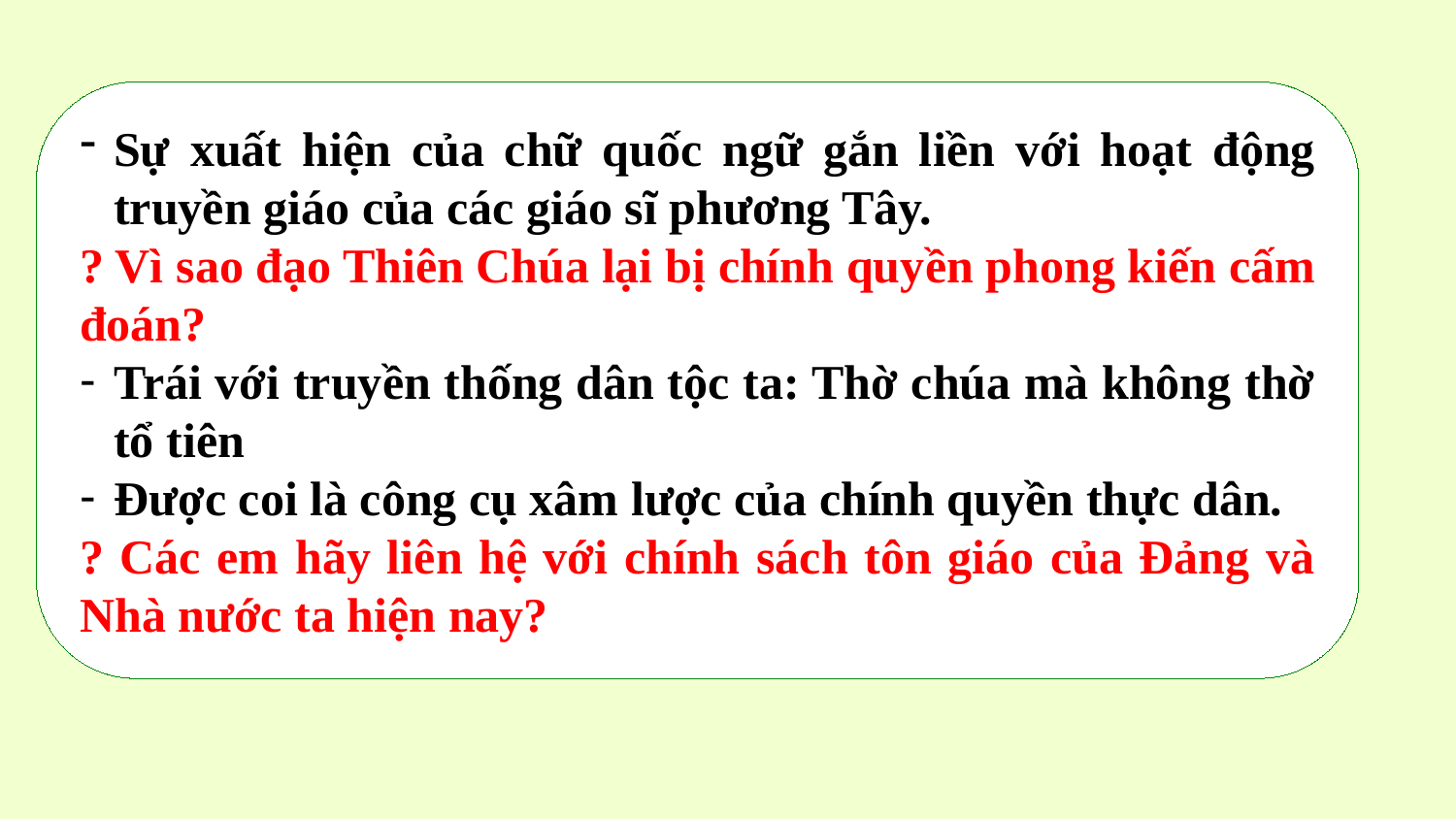

Sự xuất hiện của chữ quốc ngữ gắn liền với hoạt động truyền giáo của các giáo sĩ phương Tây.
? Vì sao đạo Thiên Chúa lại bị chính quyền phong kiến cấm đoán?
Trái với truyền thống dân tộc ta: Thờ chúa mà không thờ tổ tiên
Được coi là công cụ xâm lược của chính quyền thực dân.
? Các em hãy liên hệ với chính sách tôn giáo của Đảng và Nhà nước ta hiện nay?